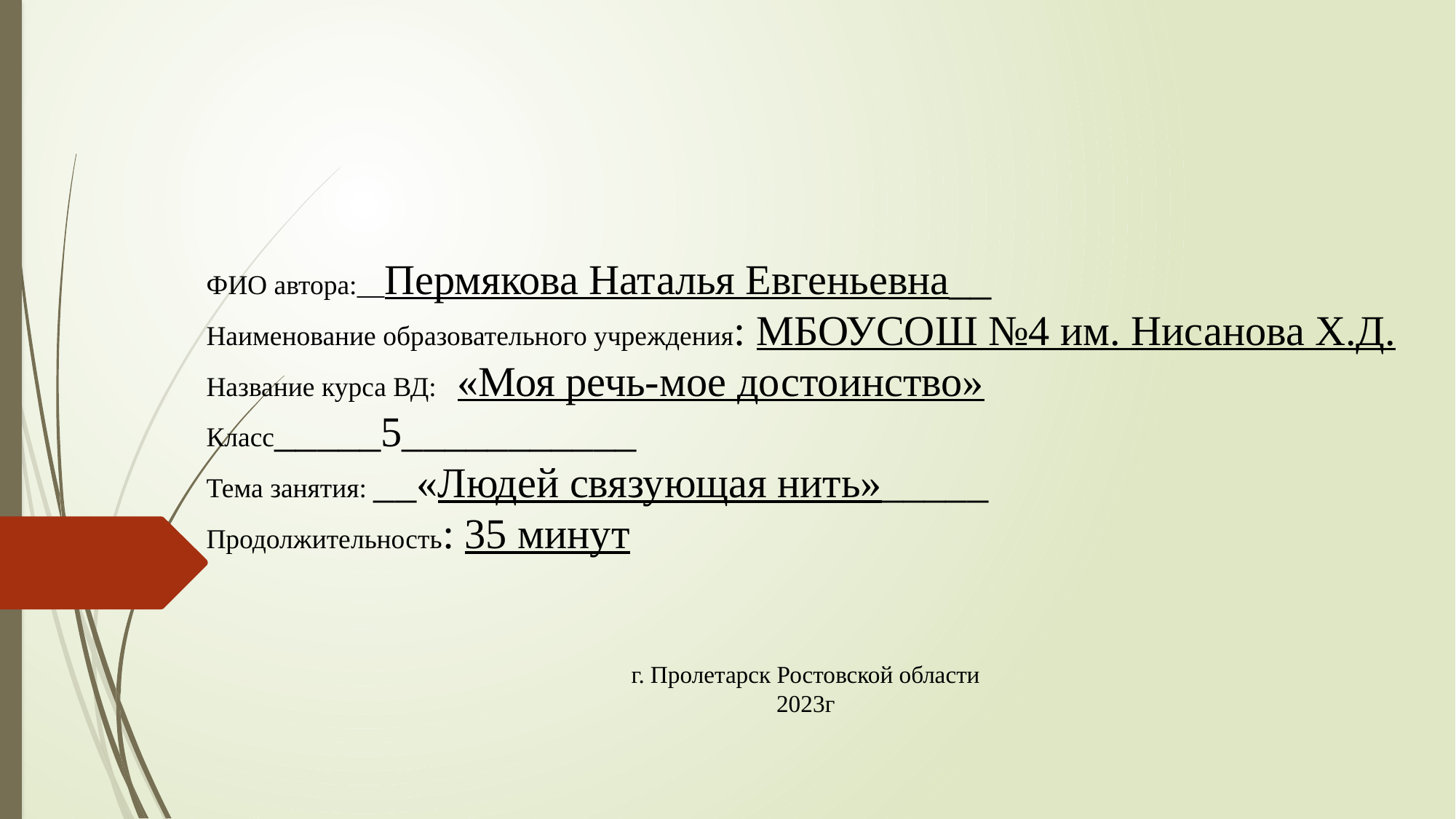

ФИО автора:__Пермякова Наталья Евгеньевна__
Наименование образовательного учреждения: МБОУСОШ №4 им. Нисанова Х.Д.
Название курса ВД:   «Моя речь-мое достоинство»
Класс_____5___________
Тема занятия: __«Людей связующая нить»_____
Продолжительность: 35 минут

г. Пролетарск Ростовской области
2023г